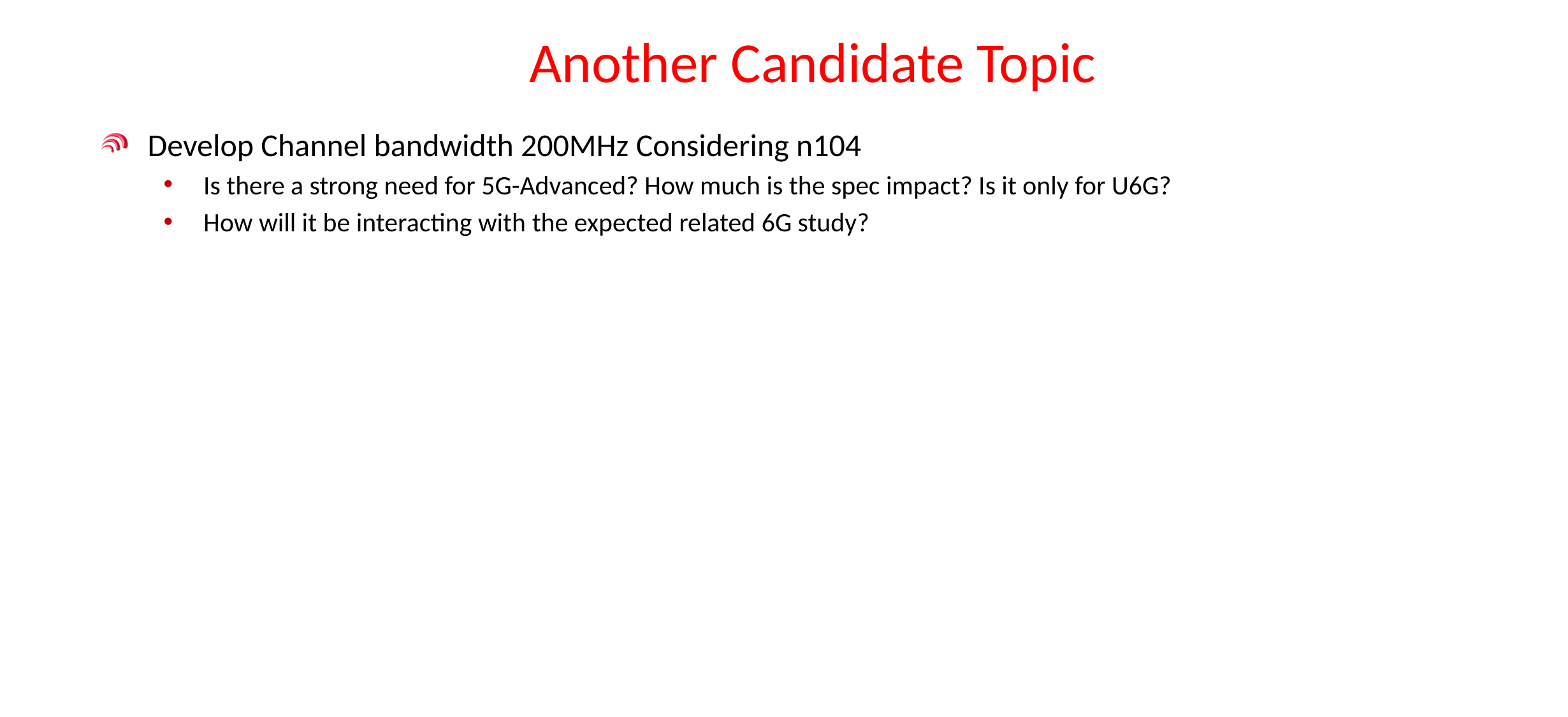

# Another Candidate Topic
Develop Channel bandwidth 200MHz Considering n104
Is there a strong need for 5G-Advanced? How much is the spec impact? Is it only for U6G?
How will it be interacting with the expected related 6G study?